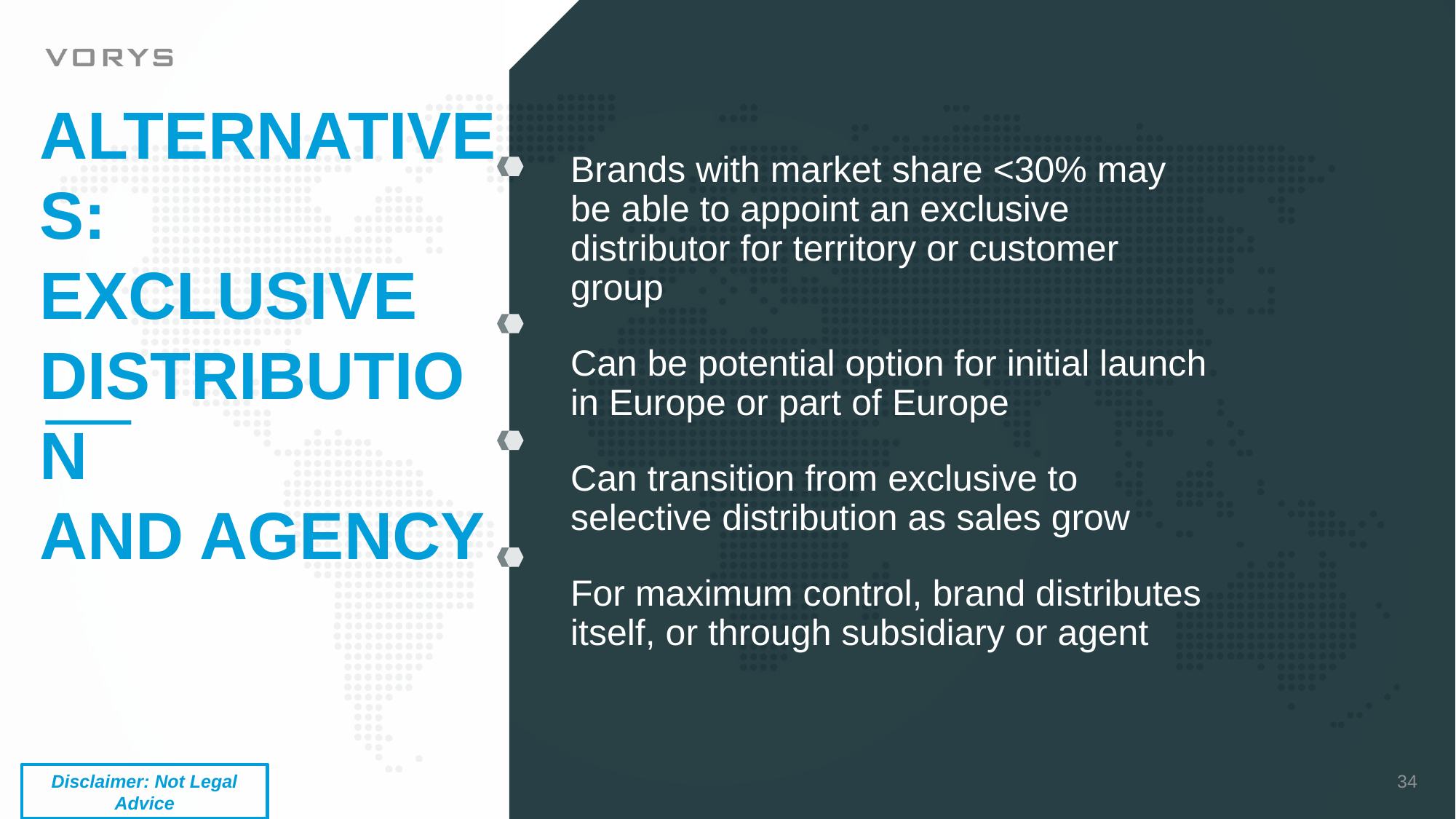

# ALTERNATIVES: EXCLUSIVE DISTRIBUTION AND AGENCY
Brands with market share <30% may be able to appoint an exclusive distributor for territory or customer group
Can be potential option for initial launch in Europe or part of Europe
Can transition from exclusive to selective distribution as sales grow
For maximum control, brand distributes itself, or through subsidiary or agent

34
Disclaimer: Not Legal Advice